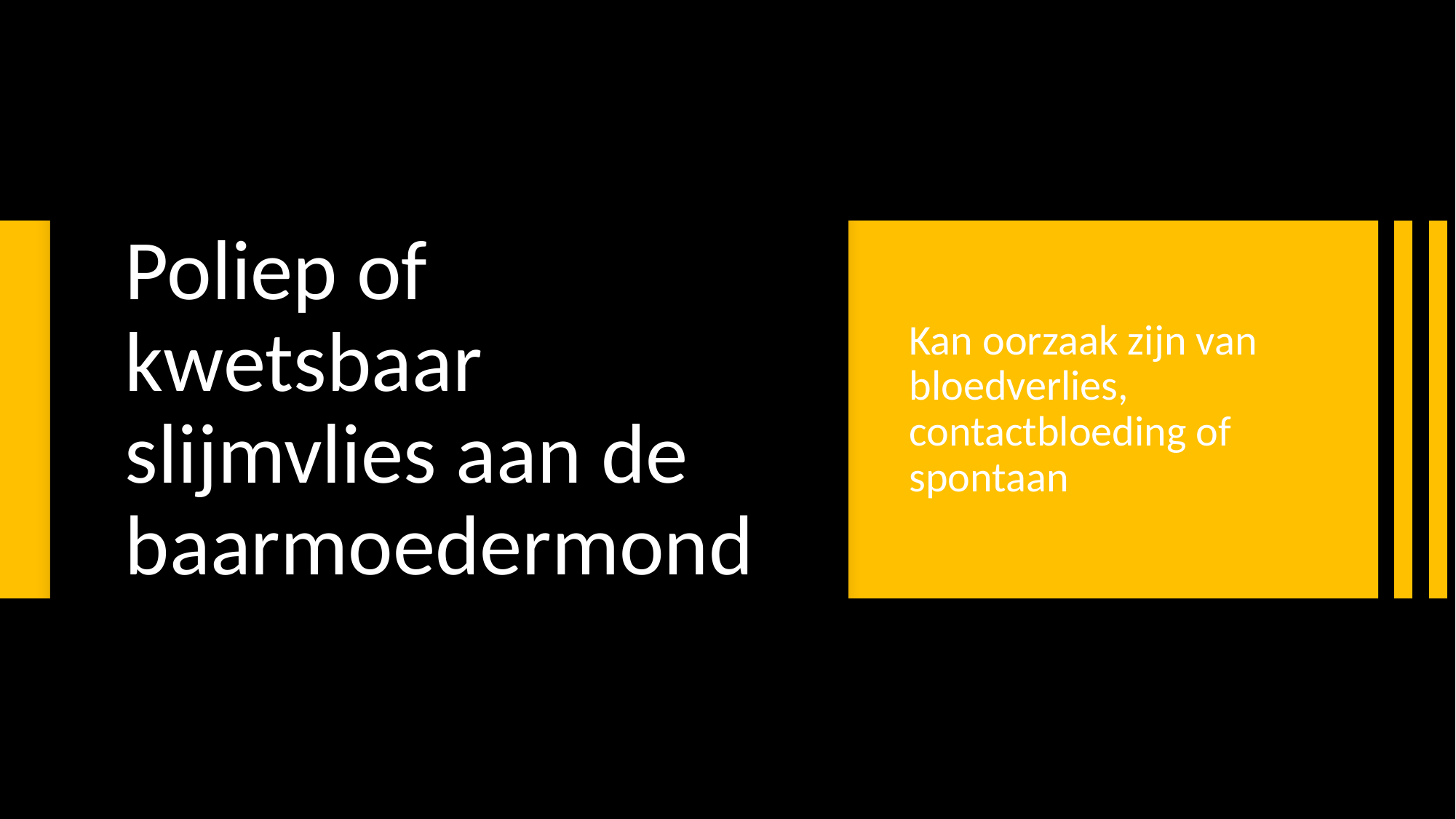

# Poliep of kwetsbaar slijmvlies aan de baarmoedermond

Kan oorzaak zijn van bloedverlies, contactbloeding of spontaan